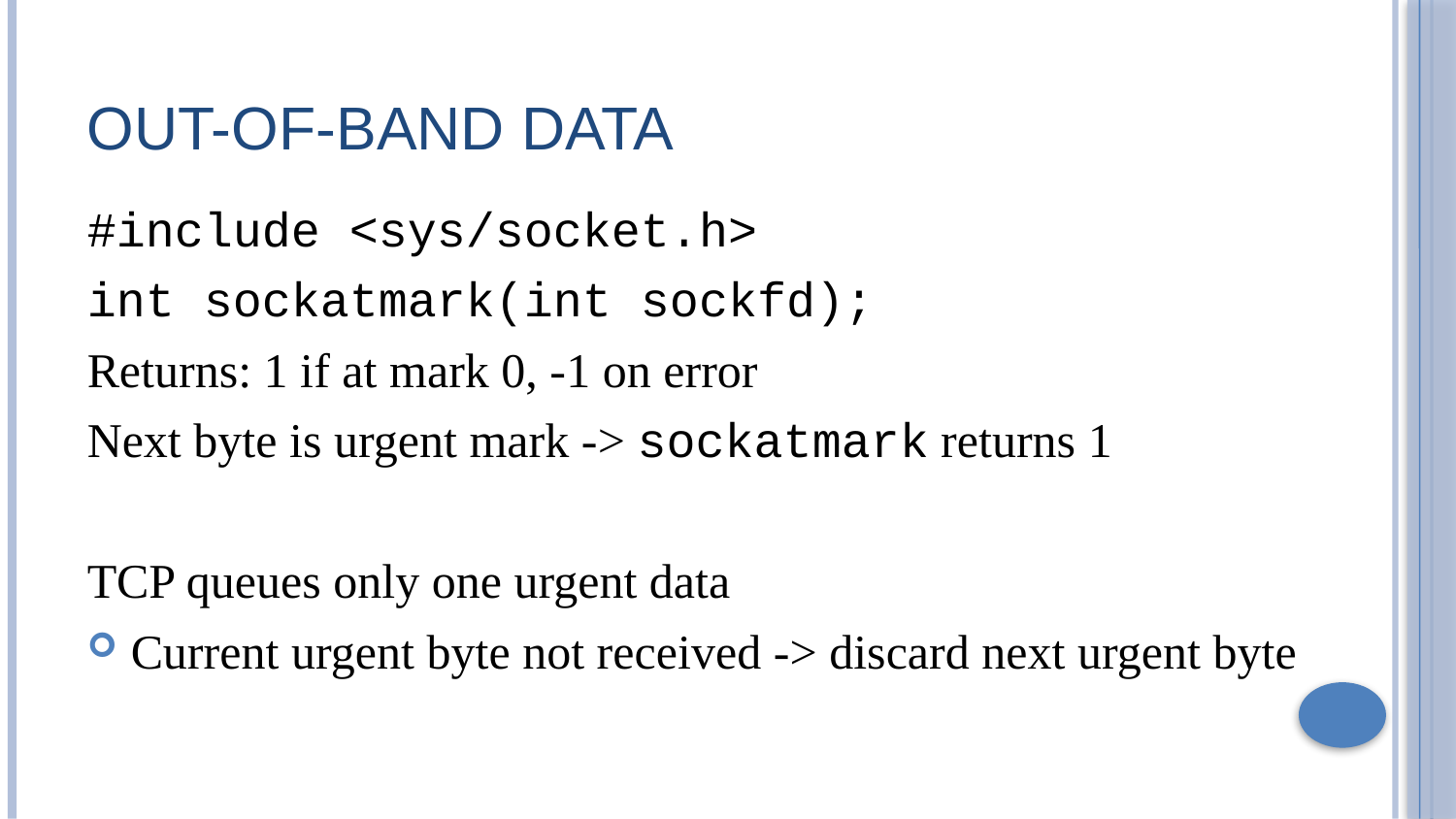

# Out-of-Band Data
#include <sys/socket.h>
int sockatmark(int sockfd);
Returns: 1 if at mark 0, -1 on error
Next byte is urgent mark -> sockatmark returns 1

TCP queues only one urgent data
Current urgent byte not received -> discard next urgent byte